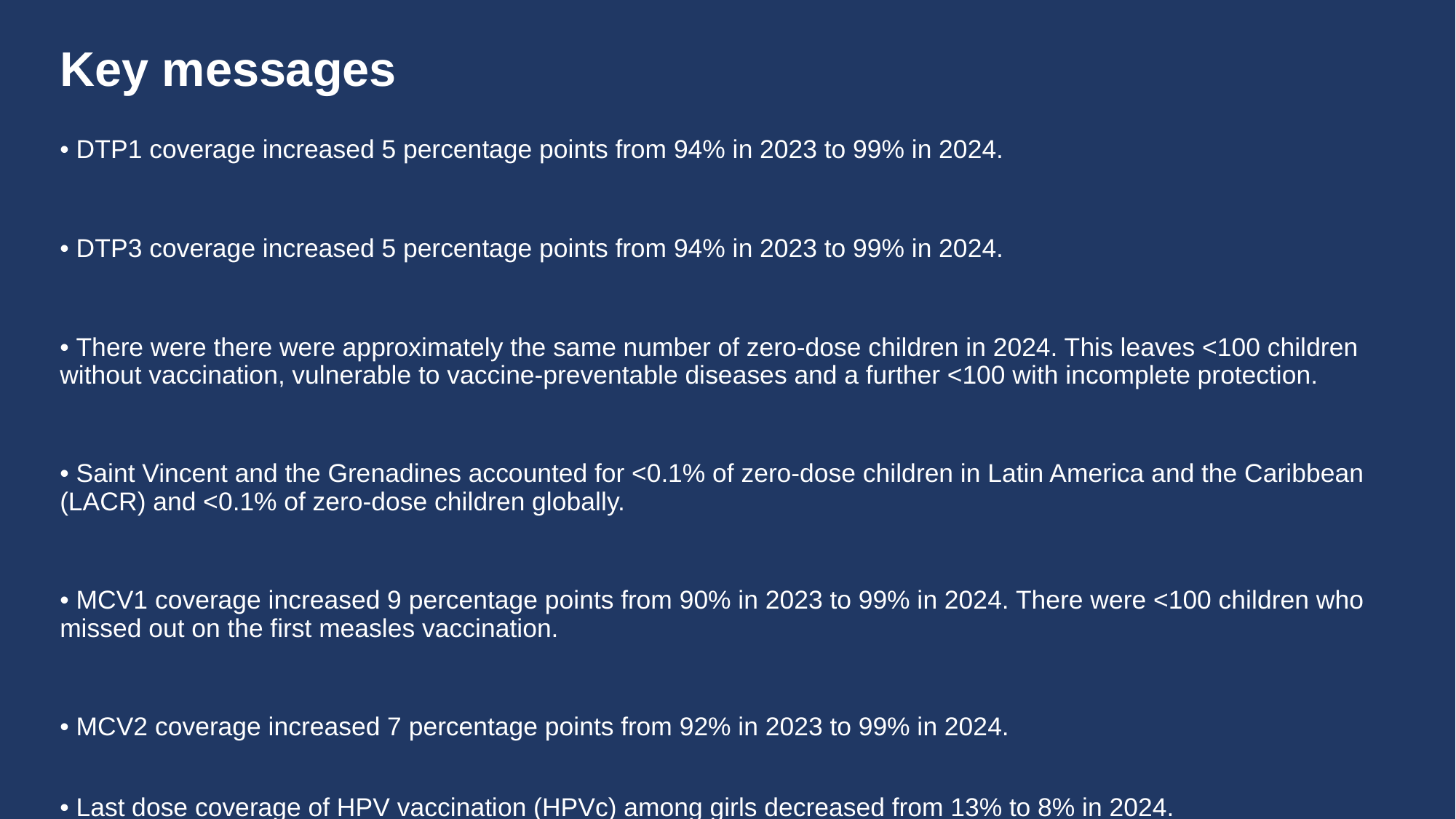

# Key messages
• DTP1 coverage increased 5 percentage points from 94% in 2023 to 99% in 2024.

• DTP3 coverage increased 5 percentage points from 94% in 2023 to 99% in 2024.

• There were there were approximately the same number of zero-dose children in 2024. This leaves <100 children without vaccination, vulnerable to vaccine-preventable diseases and a further <100 with incomplete protection.

• Saint Vincent and the Grenadines accounted for <0.1% of zero-dose children in Latin America and the Caribbean (LACR) and <0.1% of zero-dose children globally.

• MCV1 coverage increased 9 percentage points from 90% in 2023 to 99% in 2024. There were <100 children who missed out on the first measles vaccination.

• MCV2 coverage increased 7 percentage points from 92% in 2023 to 99% in 2024.

• Last dose coverage of HPV vaccination (HPVc) among girls decreased from 13% to 8% in 2024.